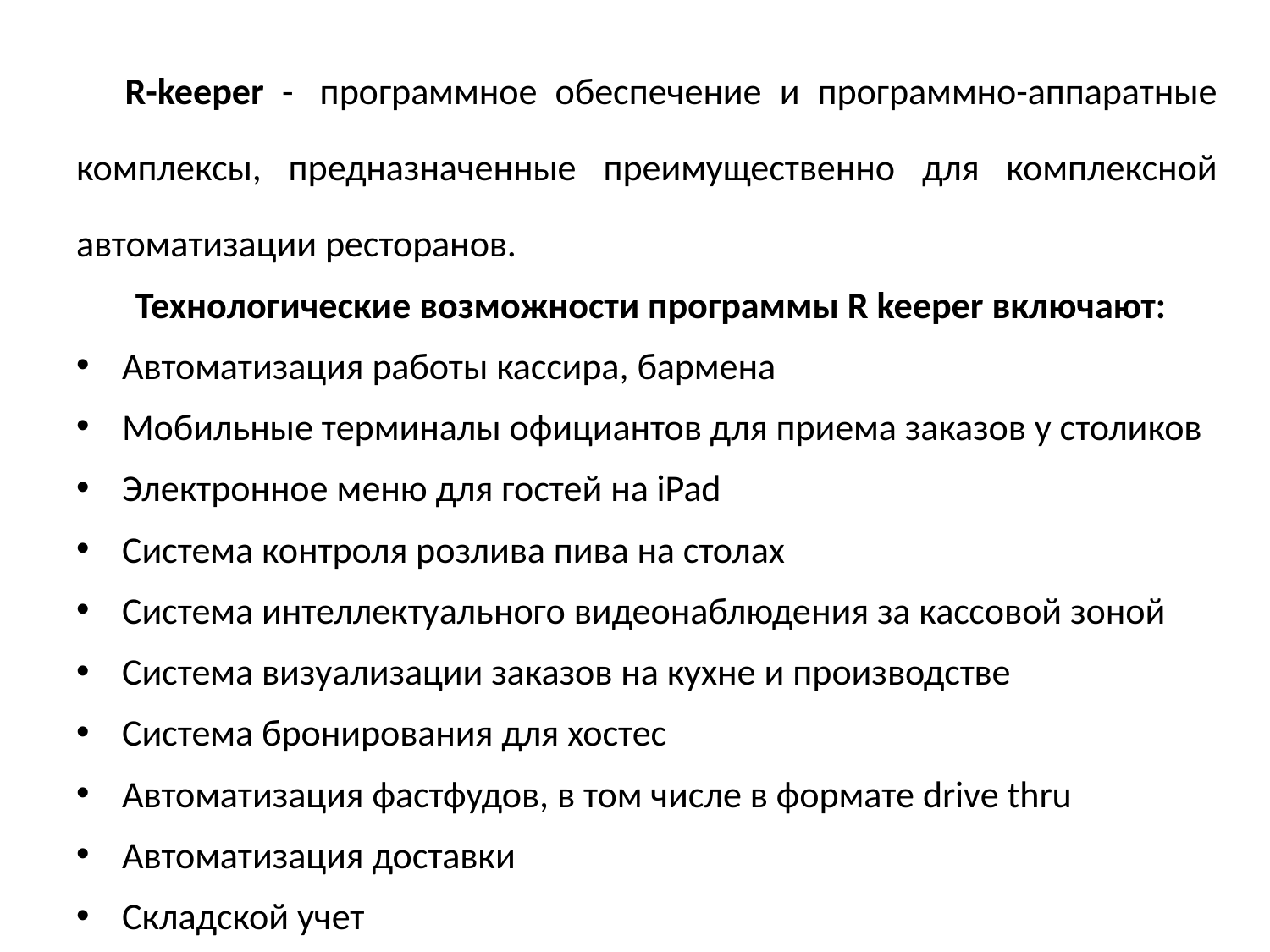

R-keeper -  программное обеспечение и программно-аппаратные комплексы, предназначенные преимущественно для комплексной автоматизации ресторанов.
       Технологические возможности программы R keeper включают:
Автоматизация работы кассира, бармена
Мобильные терминалы официантов для приема заказов у столиков
Электронное меню для гостей на iPad
Система контроля розлива пива на столах
Система интеллектуального видеонаблюдения за кассовой зоной
Система визуализации заказов на кухне и производстве
Система бронирования для хостес
Автоматизация фастфудов, в том числе в формате drive thru
Автоматизация доставки
Складской учет